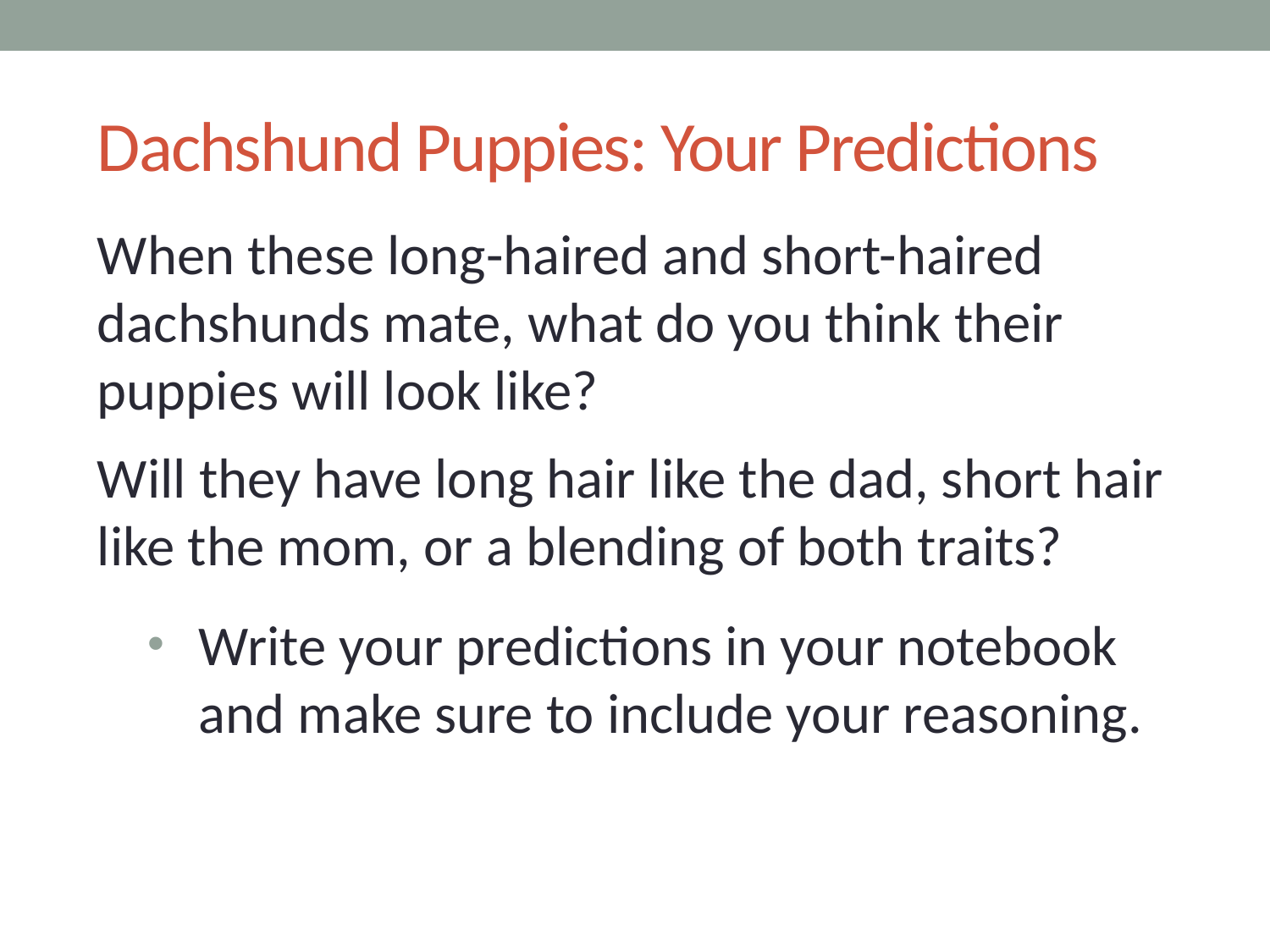

# Dachshund Puppies: Your Predictions
When these long-haired and short-haired dachshunds mate, what do you think their puppies will look like?
Will they have long hair like the dad, short hair like the mom, or a blending of both traits?
Write your predictions in your notebook and make sure to include your reasoning.